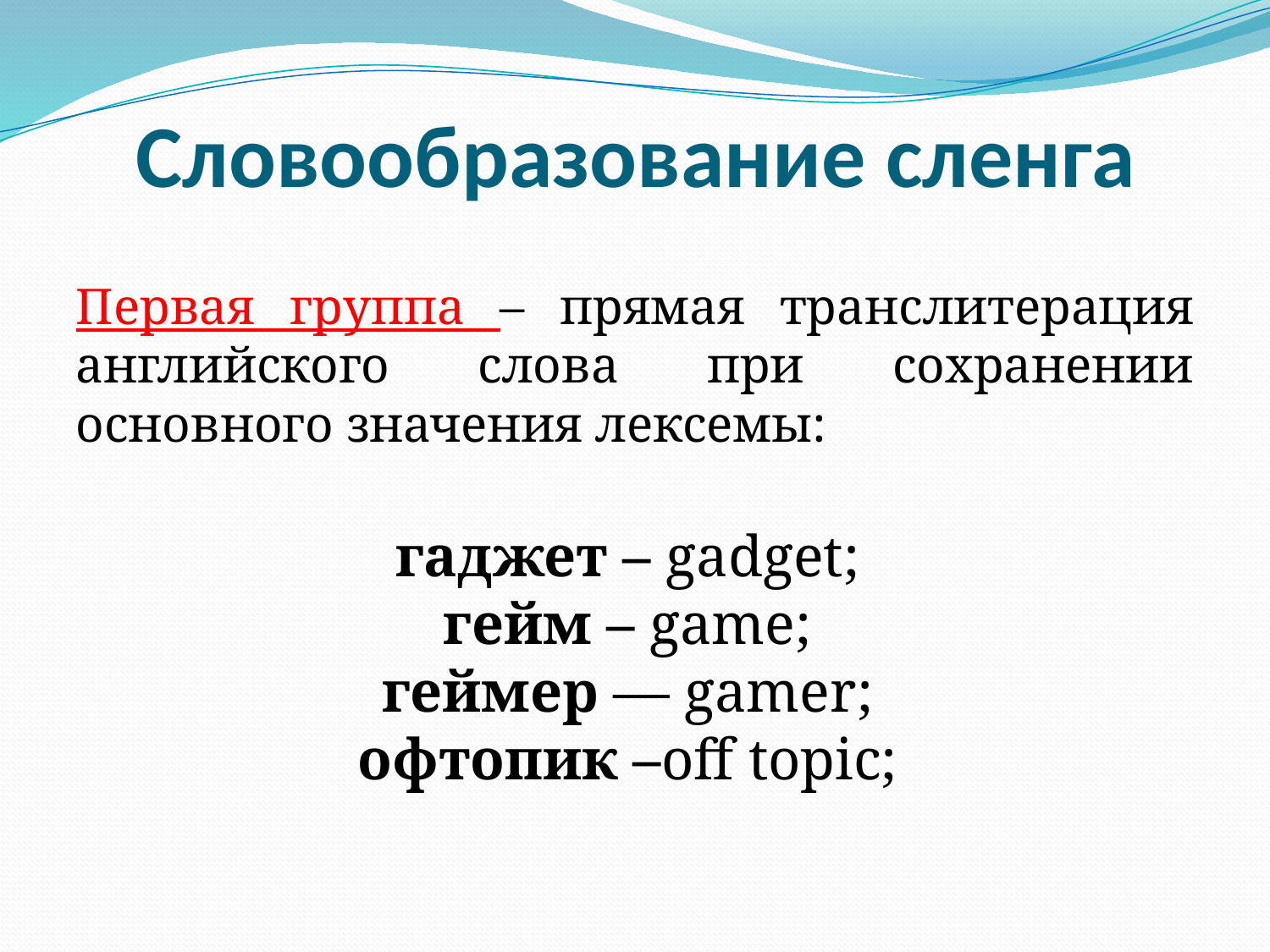

# Словообразование сленга
Первая группа – прямая транслитерация английского слова при сохранении основного значения лексемы:

гаджет – gadget;
гейм – game;
геймер — gamer;
офтопик –off topic;